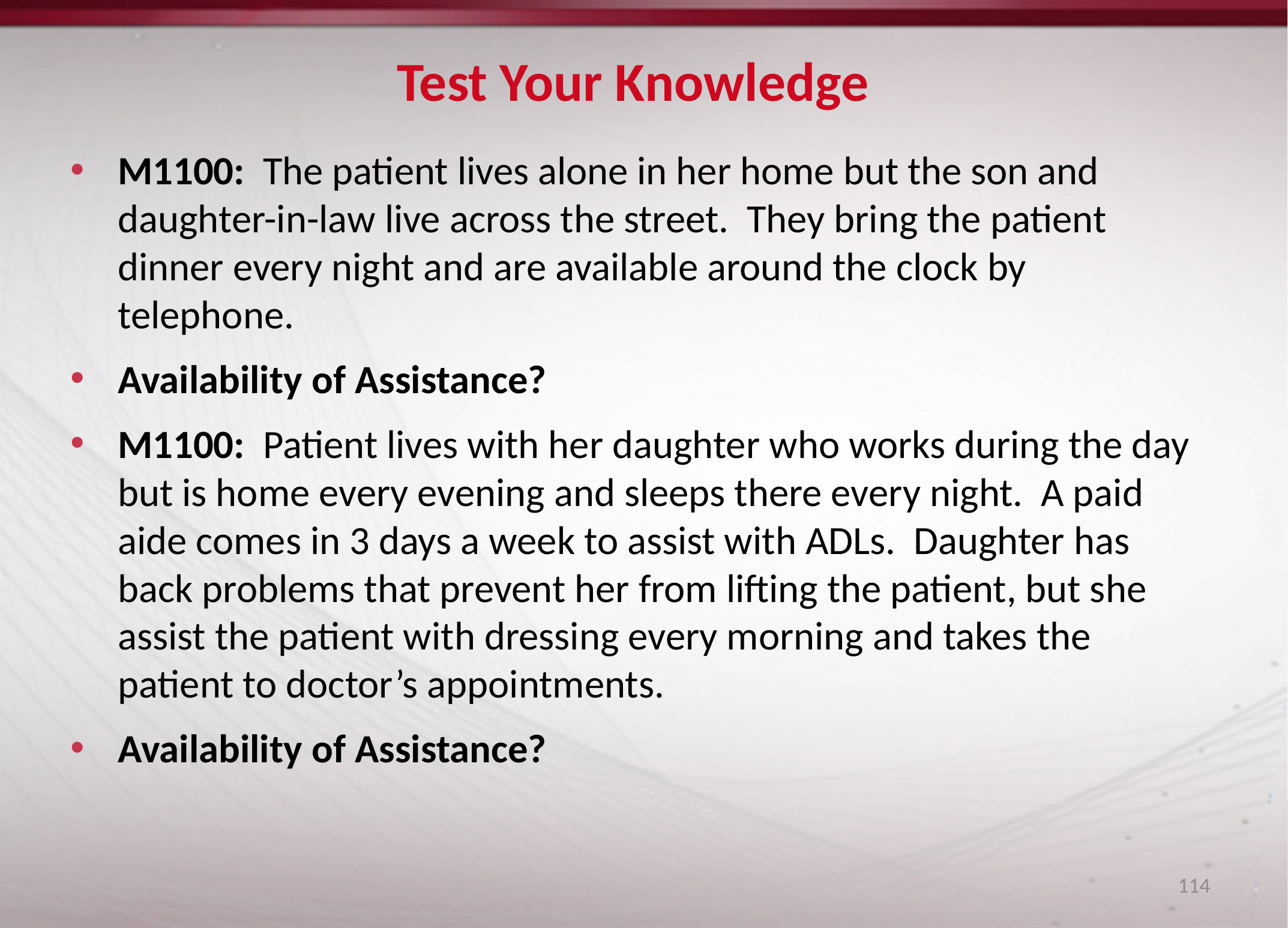

# Test Your Knowledge
M1100:  The patient lives alone in her home but the son and daughter-in-law live across the street.  They bring the patient dinner every night and are available around the clock by telephone.

Availability of Assistance?

M1100:  Patient lives with her daughter who works during the day but is home every evening and sleeps there every night.  A paid aide comes in 3 days a week to assist with ADLs.  Daughter has back problems that prevent her from lifting the patient, but she assist the patient with dressing every morning and takes the patient to doctor’s appointments.

Availability of Assistance?

114